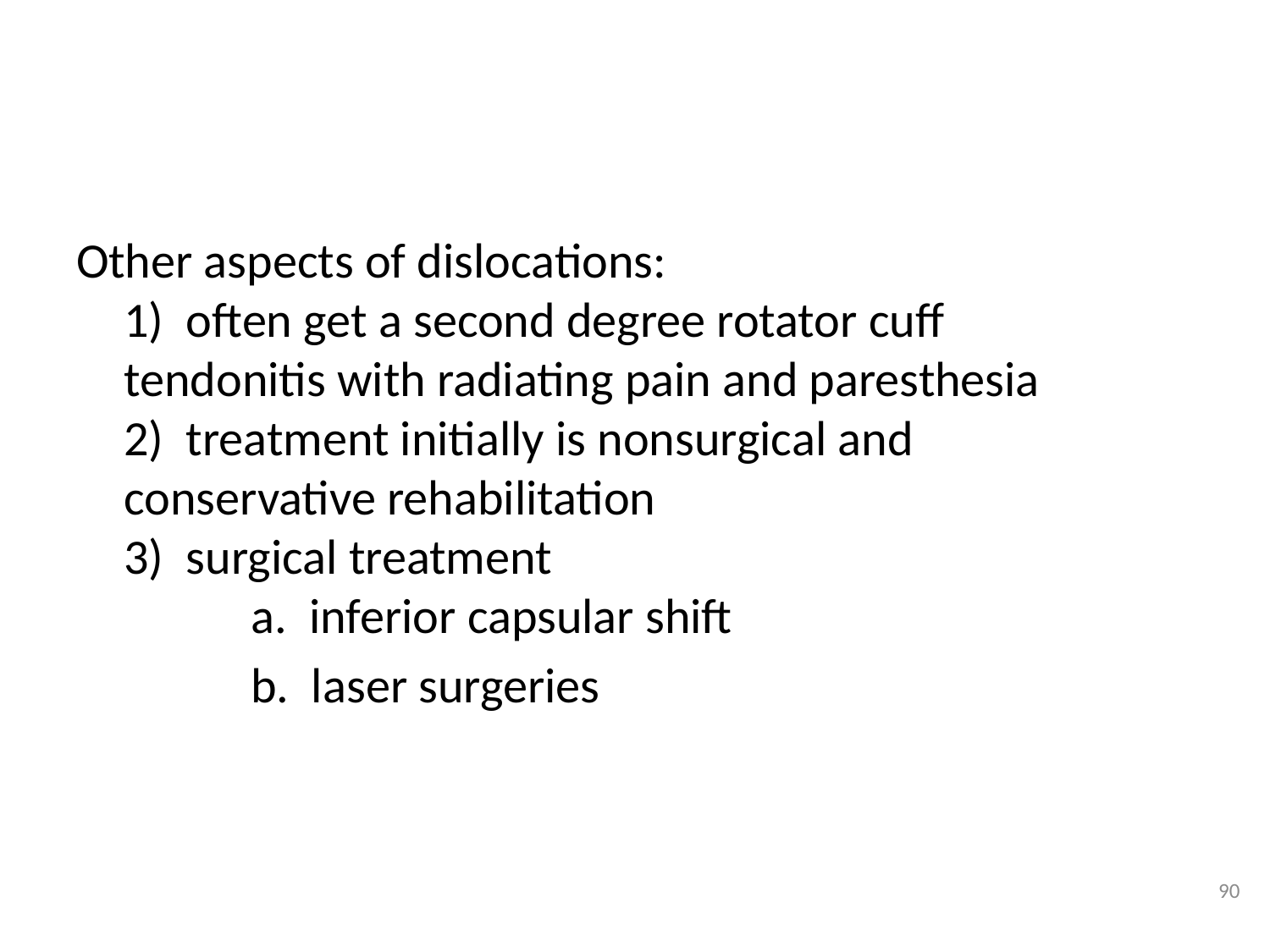

#
Other aspects of dislocations:
1)  often get a second degree rotator cuff 	tendonitis with radiating pain and paresthesia
2)  treatment initially is nonsurgical and 	conservative rehabilitation
3)  surgical treatment
	a.  inferior capsular shift
		b.  laser surgeries
90